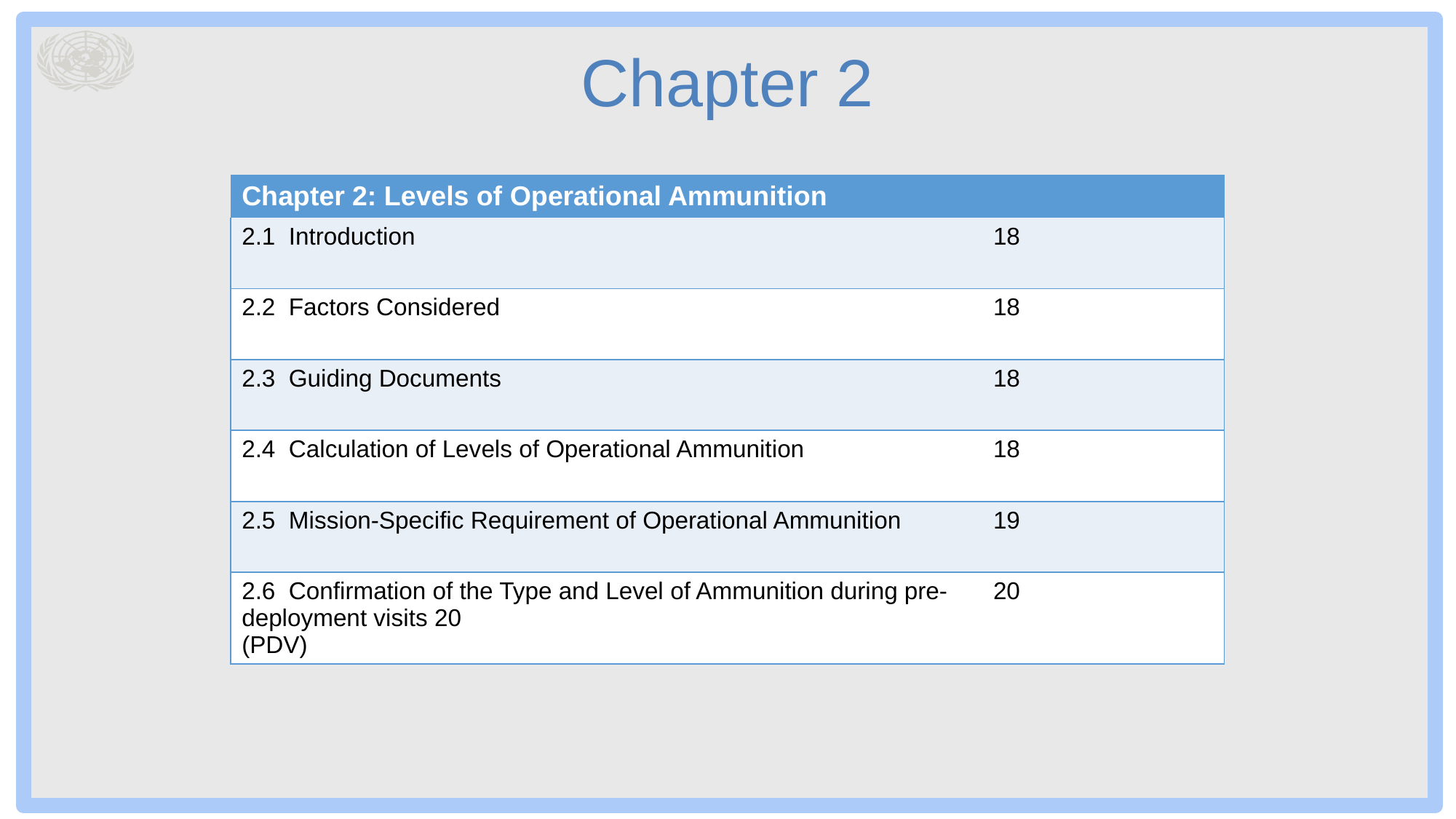

# Chapter 2
| Chapter 2: Levels of Operational Ammunition |  |
| --- | --- |
| 2.1  Introduction | 18 |
| 2.2  Factors Considered | 18 |
| 2.3  Guiding Documents | 18 |
| 2.4  Calculation of Levels of Operational Ammunition | 18 |
| 2.5  Mission-Specific Requirement of Operational Ammunition | 19 |
| 2.6  Confirmation of the Type and Level of Ammunition during pre-deployment visits 20 (PDV) | 20 |